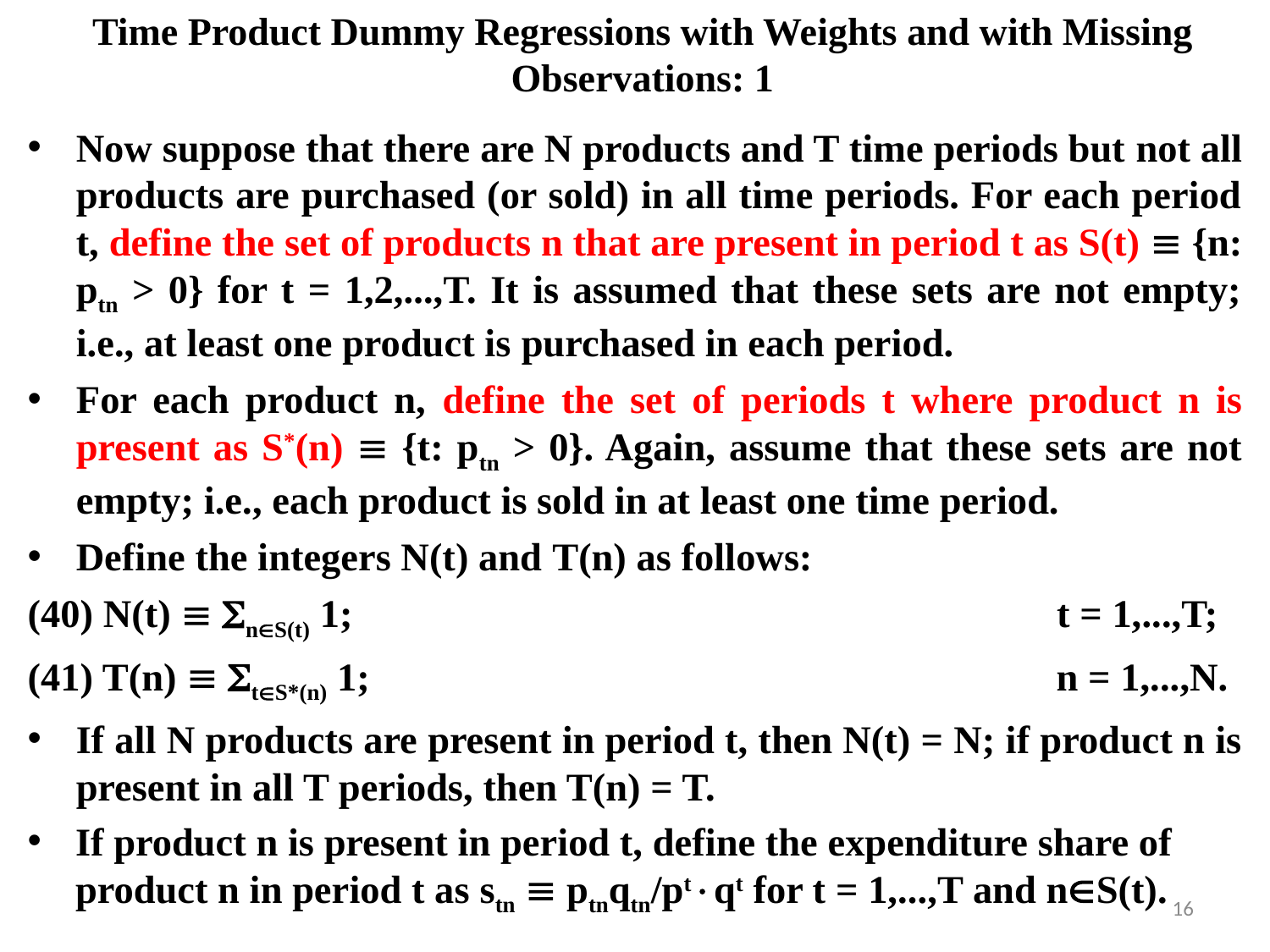

# Time Product Dummy Regressions with Weights and with Missing Observations: 1
Now suppose that there are N products and T time periods but not all products are purchased (or sold) in all time periods. For each period t, define the set of products n that are present in period t as S(t) ≡ {n: ptn > 0} for t = 1,2,...,T. It is assumed that these sets are not empty; i.e., at least one product is purchased in each period.
For each product n, define the set of periods t where product n is present as S*(n) ≡ {t: ptn > 0}. Again, assume that these sets are not empty; i.e., each product is sold in at least one time period.
Define the integers N(t) and T(n) as follows:
(40) N(t) ≡ Σn∈S(t) 1;                                                                       t = 1,...,T;
(41) T(n) ≡ Σt∈S*(n) 1;                                                                     n = 1,...,N.
If all N products are present in period t, then N(t) = N; if product n is present in all T periods, then T(n) = T.
If product n is present in period t, define the expenditure share of product n in period t as stn ≡ ptnqtn/pt⋅qt for t = 1,...,T and n∈S(t).

16